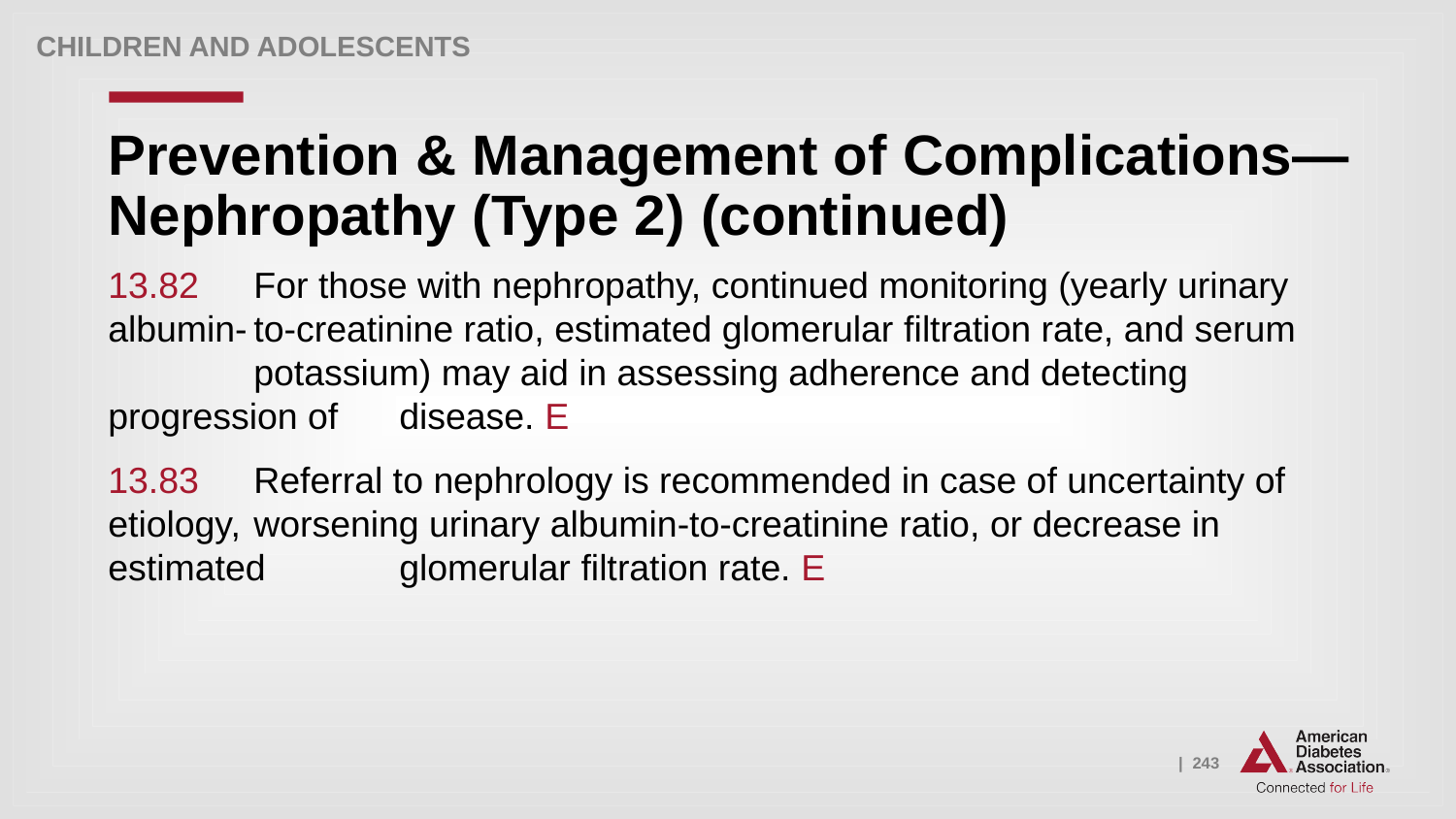

Children and adolescents
# Prevention & Management of Complications—Nephropathy (Type 2) (continued)
13.82 	For those with nephropathy, continued monitoring (yearly urinary albumin-	to-creatinine ratio, estimated glomerular filtration rate, and serum 	potassium) may aid in assessing adherence and detecting progression of 	disease. E
13.83 	Referral to nephrology is recommended in case of uncertainty of etiology, 	worsening urinary albumin-to-creatinine ratio, or decrease in estimated 	glomerular filtration rate. E